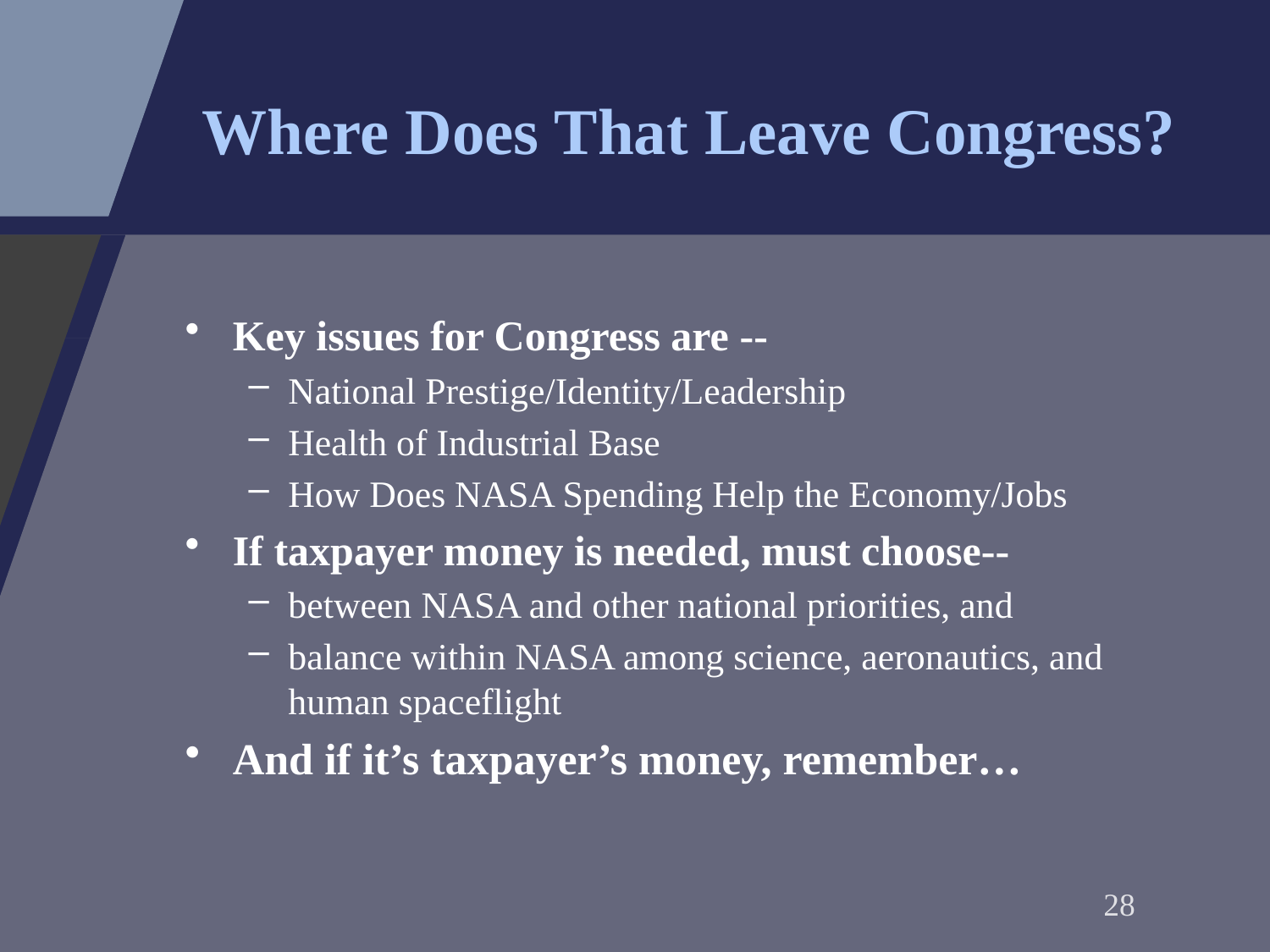

# Where Does That Leave Congress?

Key issues for Congress are --
National Prestige/Identity/Leadership
Health of Industrial Base
How Does NASA Spending Help the Economy/Jobs
If taxpayer money is needed, must choose--
between NASA and other national priorities, and
balance within NASA among science, aeronautics, and human spaceflight
And if it’s taxpayer’s money, remember…

28